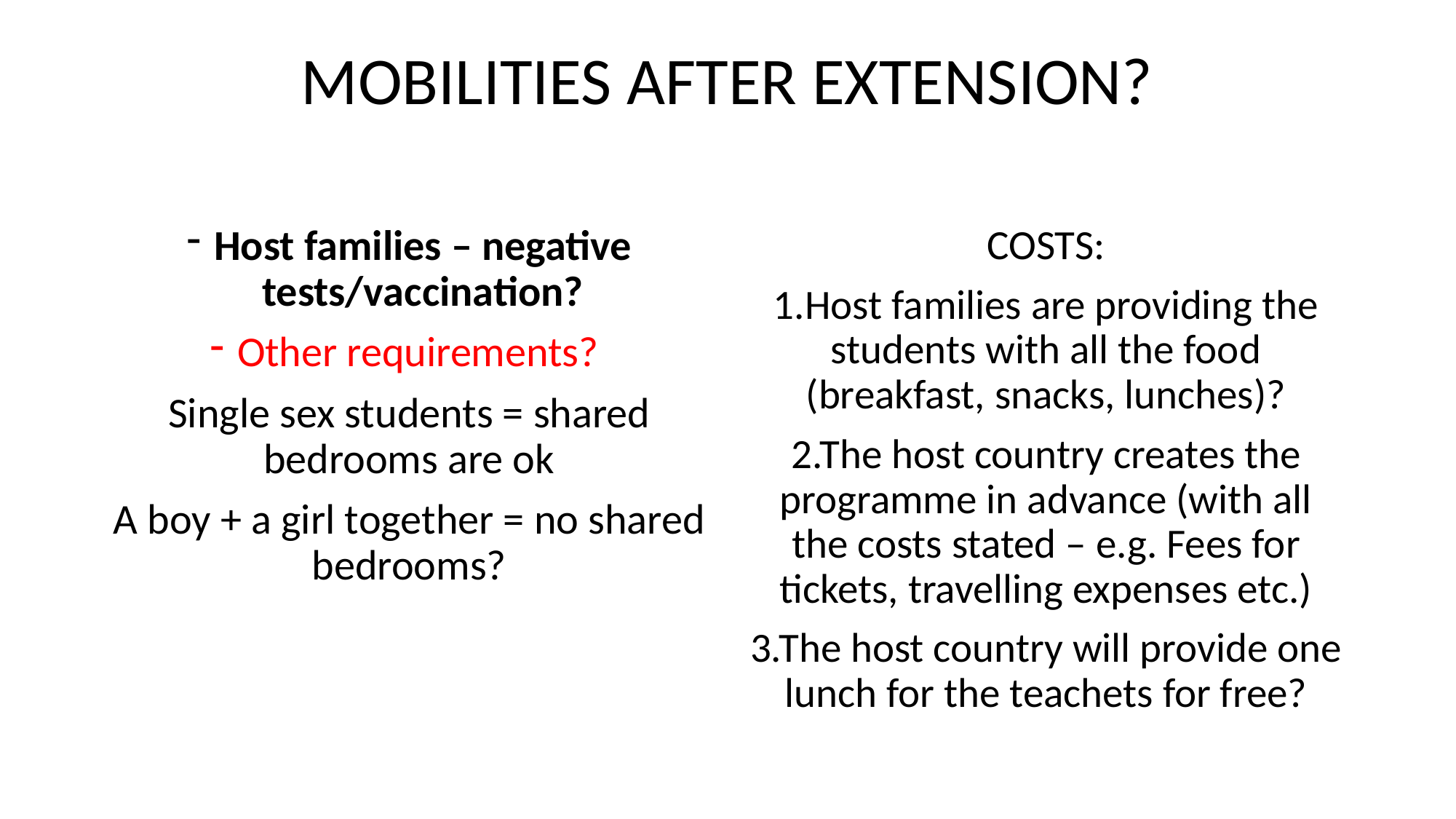

# MOBILITIES AFTER EXTENSION?
Host families – negative tests/vaccination?
Other requirements?
Single sex students = shared bedrooms are ok
A boy + a girl together = no shared bedrooms?

COSTS:
1.Host families are providing the students with all the food (breakfast, snacks, lunches)?
2.The host country creates the programme in advance (with all the costs stated – e.g. Fees for tickets, travelling expenses etc.)
3.The host country will provide one lunch for the teachets for free?